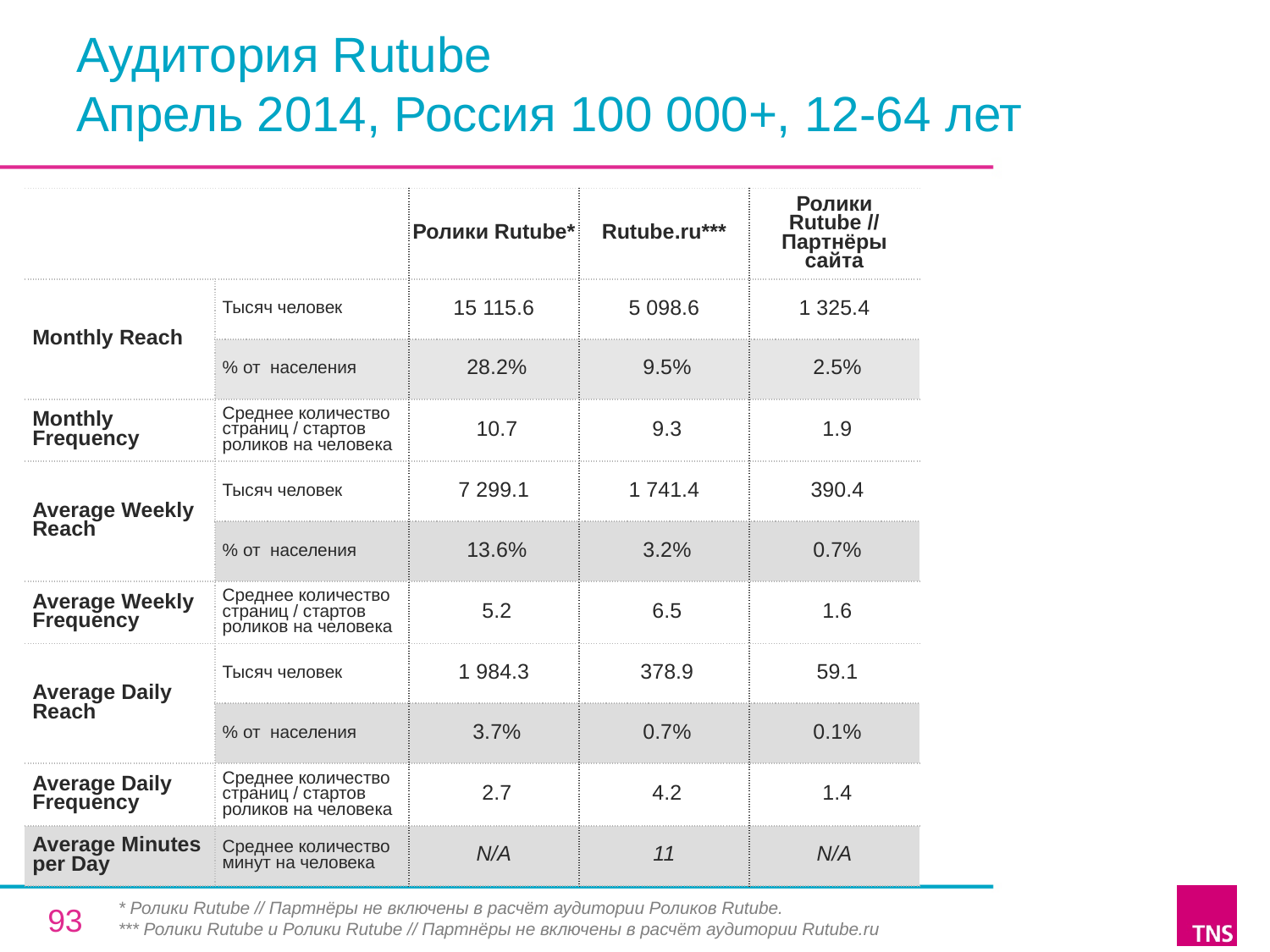

# Аудитория Rutube Апрель 2014, Россия 100 000+, 12-64 лет
|  |  | Ролики Rutube\* | Rutube.ru\*\*\* | Ролики Rutube // Партнёры сайта |
| --- | --- | --- | --- | --- |
| Monthly Reach | Тысяч человек | 15 115.6 | 5 098.6 | 1 325.4 |
|  | % от населения | 28.2% | 9.5% | 2.5% |
| Monthly Frequency | Среднее количество страниц / стартов роликов на человека | 10.7 | 9.3 | 1.9 |
| Average Weekly Reach | Тысяч человек | 7 299.1 | 1 741.4 | 390.4 |
|  | % от населения | 13.6% | 3.2% | 0.7% |
| Average Weekly Frequency | Среднее количество страниц / стартов роликов на человека | 5.2 | 6.5 | 1.6 |
| Average Daily Reach | Тысяч человек | 1 984.3 | 378.9 | 59.1 |
|  | % от населения | 3.7% | 0.7% | 0.1% |
| Average Daily Frequency | Среднее количество страниц / стартов роликов на человека | 2.7 | 4.2 | 1.4 |
| Average Minutes per Day | Среднее количество минут на человека | N/A | 11 | N/A |
* Ролики Rutube // Партнёры не включены в расчёт аудитории Роликов Rutube.
*** Ролики Rutube и Ролики Rutube // Партнёры не включены в расчёт аудитории Rutube.ru
93